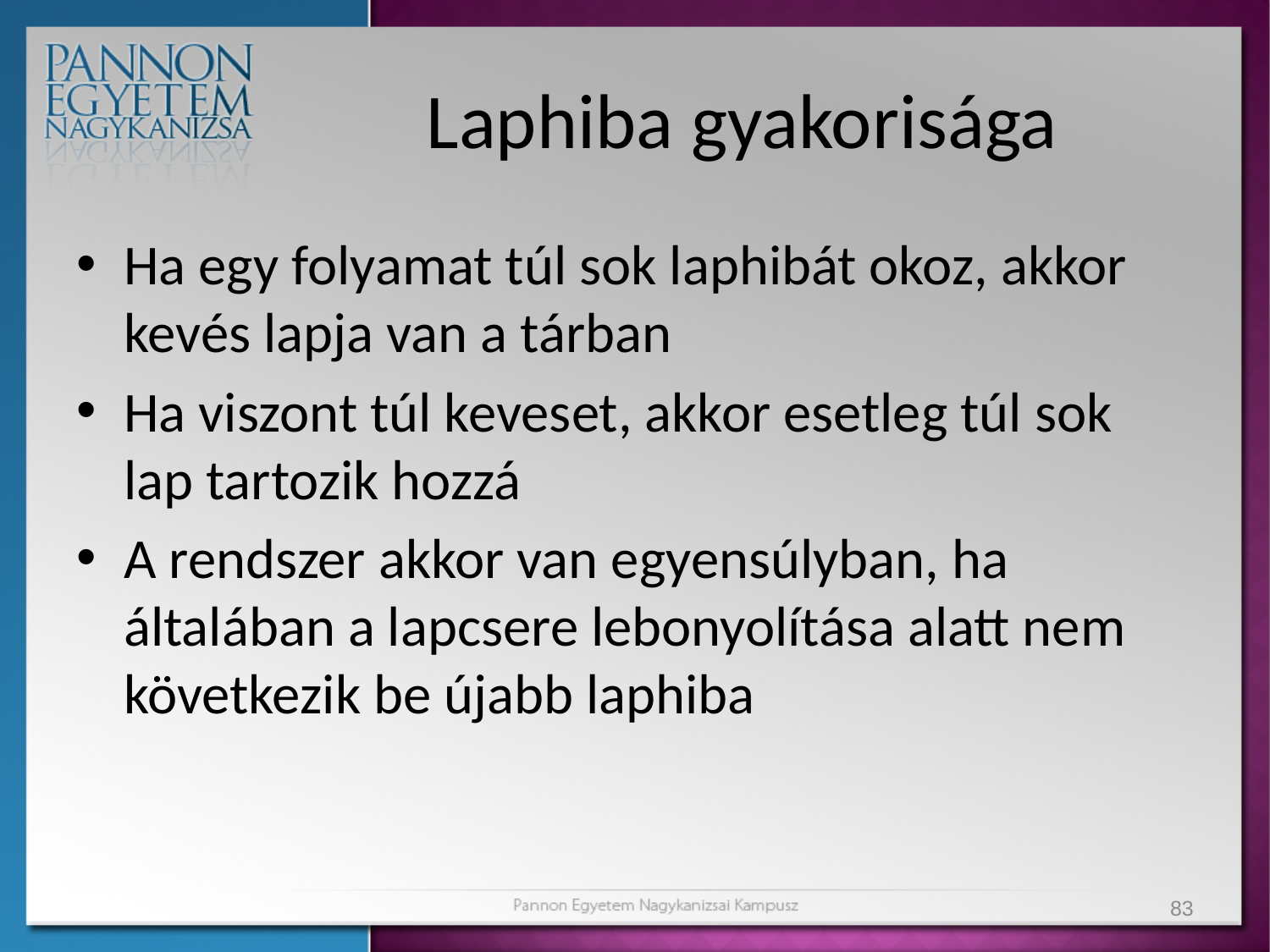

# Laphiba gyakorisága
Ha egy folyamat túl sok laphibát okoz, akkor kevés lapja van a tárban
Ha viszont túl keveset, akkor esetleg túl sok lap tartozik hozzá
A rendszer akkor van egyensúlyban, ha általában a lapcsere lebonyolítása alatt nem következik be újabb laphiba
83